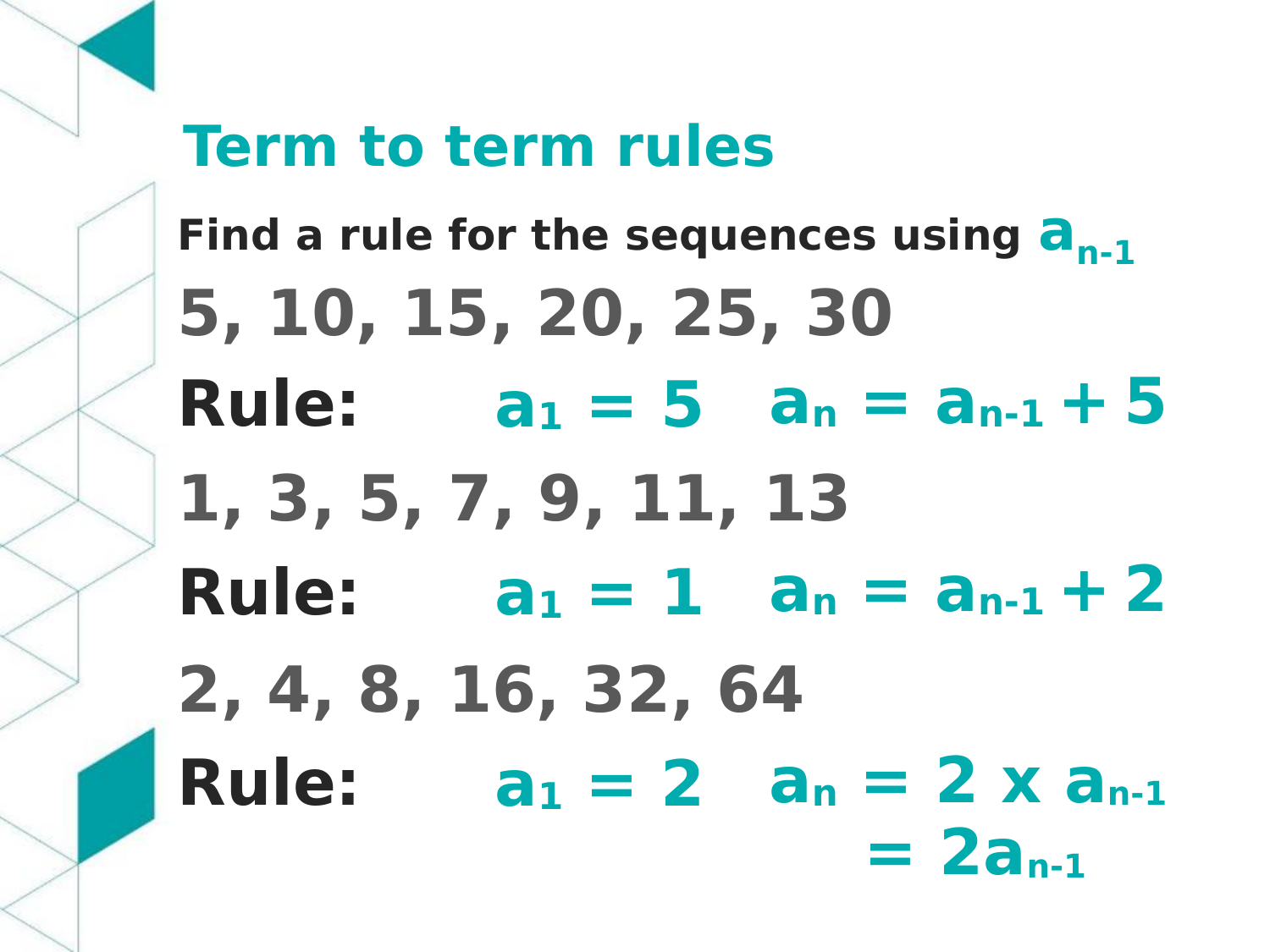

Term to term rules
Find a rule for the sequences using an-1
5, 10, 15, 20, 25, 30
an = an-1 + 5
Rule:
a1 = 5
1, 3, 5, 7, 9, 11, 13
an = an-1 + 2
Rule:
a1 = 1
2, 4, 8, 16, 32, 64
an = 2 x an-1
Rule:
a1 = 2
    = 2an-1